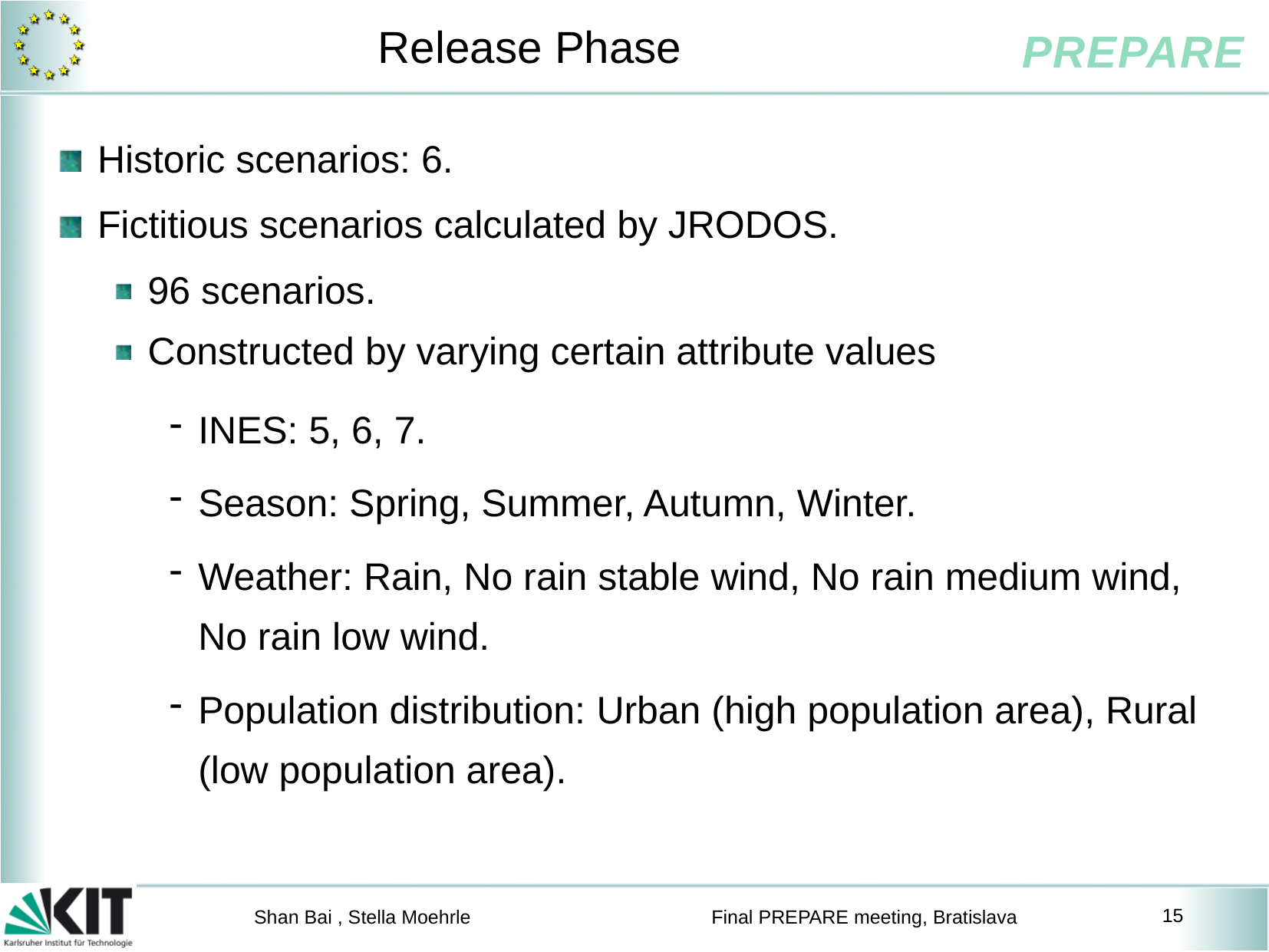

# Release Phase
Historic scenarios: 6.
Fictitious scenarios calculated by JRODOS.
96 scenarios.
Constructed by varying certain attribute values
INES: 5, 6, 7.
Season: Spring, Summer, Autumn, Winter.
Weather: Rain, No rain stable wind, No rain medium wind, No rain low wind.
Population distribution: Urban (high population area), Rural (low population area).